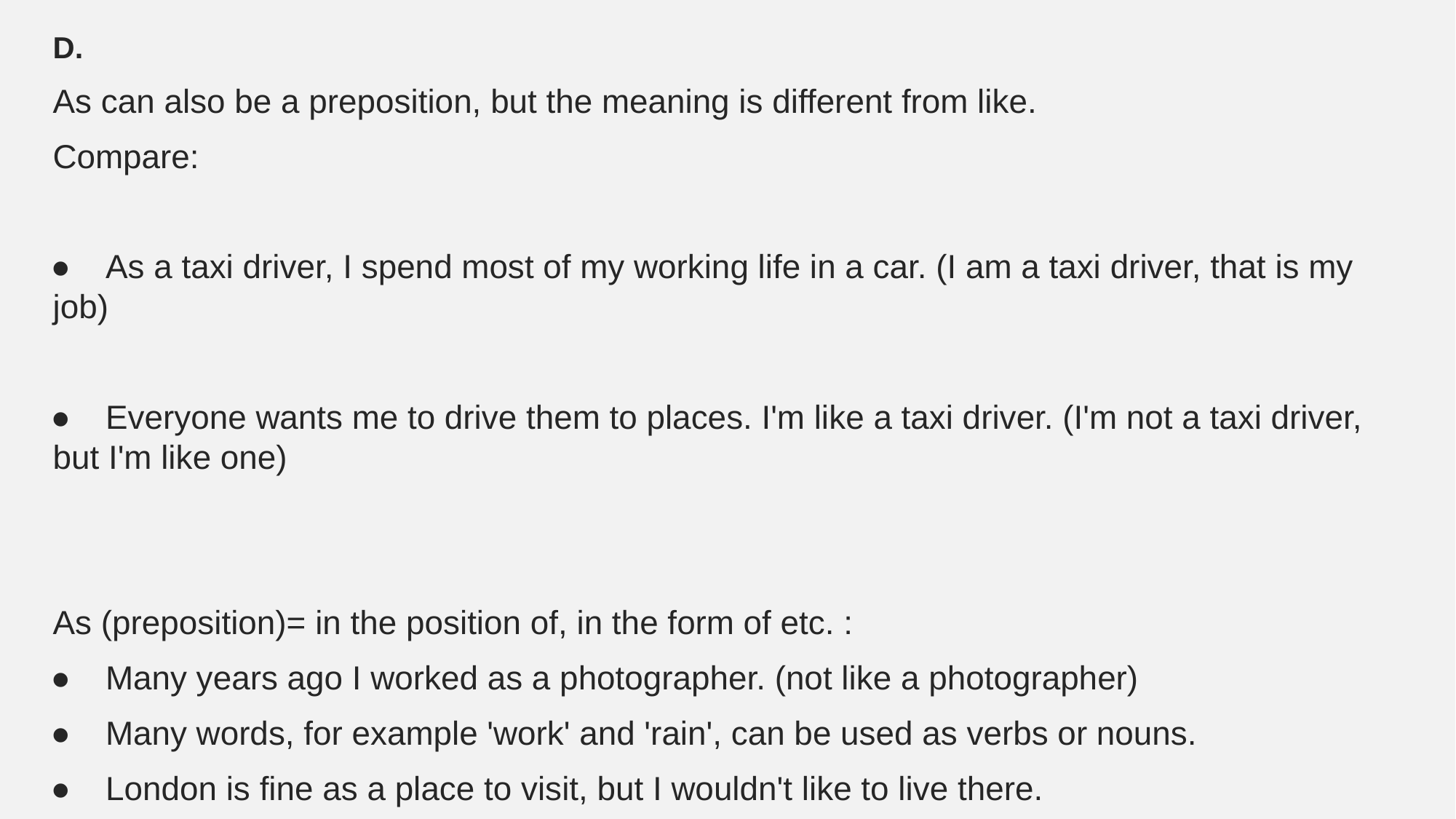

#
D.
As can also be a preposition, but the meaning is different from like.
Compare:

⦁    As a taxi driver, I spend most of my working life in a car. (I am a taxi driver, that is my job)

⦁    Everyone wants me to drive them to places. I'm like a taxi driver. (I'm not a taxi driver, but I'm like one)

As (preposition)= in the position of, in the form of etc. :
⦁    Many years ago I worked as a photographer. (not like a photographer)
⦁    Many words, for example 'work' and 'rain', can be used as verbs or nouns.
⦁    London is fine as a place to visit, but I wouldn't like to live there.
⦁    The news of the tragedy came as a great shock.